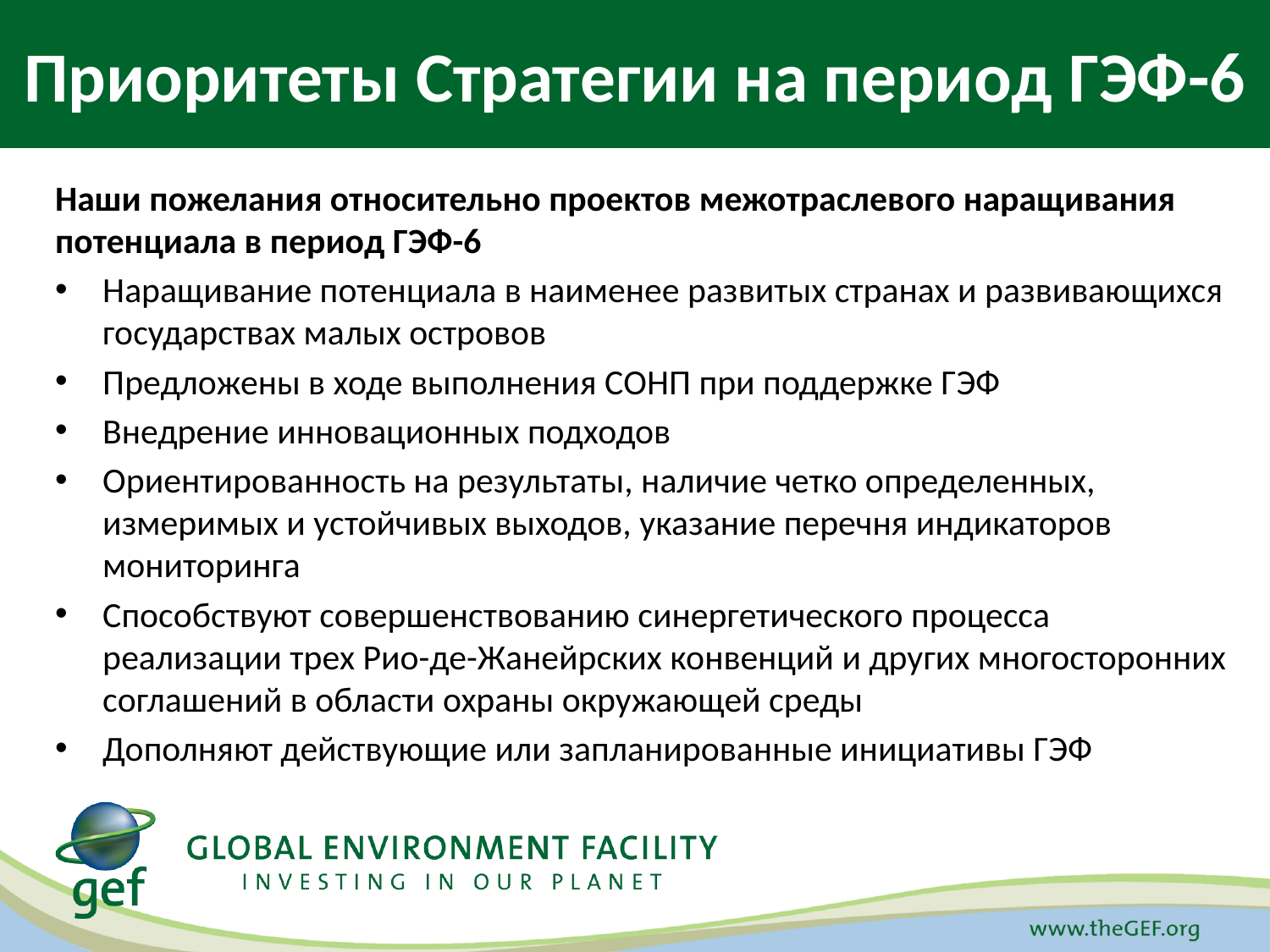

Приоритеты Стратегии на период ГЭФ-6
Наши пожелания относительно проектов межотраслевого наращивания потенциала в период ГЭФ-6
Наращивание потенциала в наименее развитых странах и развивающихся государствах малых островов
Предложены в ходе выполнения СОНП при поддержке ГЭФ
Внедрение инновационных подходов
Ориентированность на результаты, наличие четко определенных, измеримых и устойчивых выходов, указание перечня индикаторов мониторинга
Способствуют совершенствованию синергетического процесса реализации трех Рио-де-Жанейрских конвенций и других многосторонних соглашений в области охраны окружающей среды
Дополняют действующие или запланированные инициативы ГЭФ